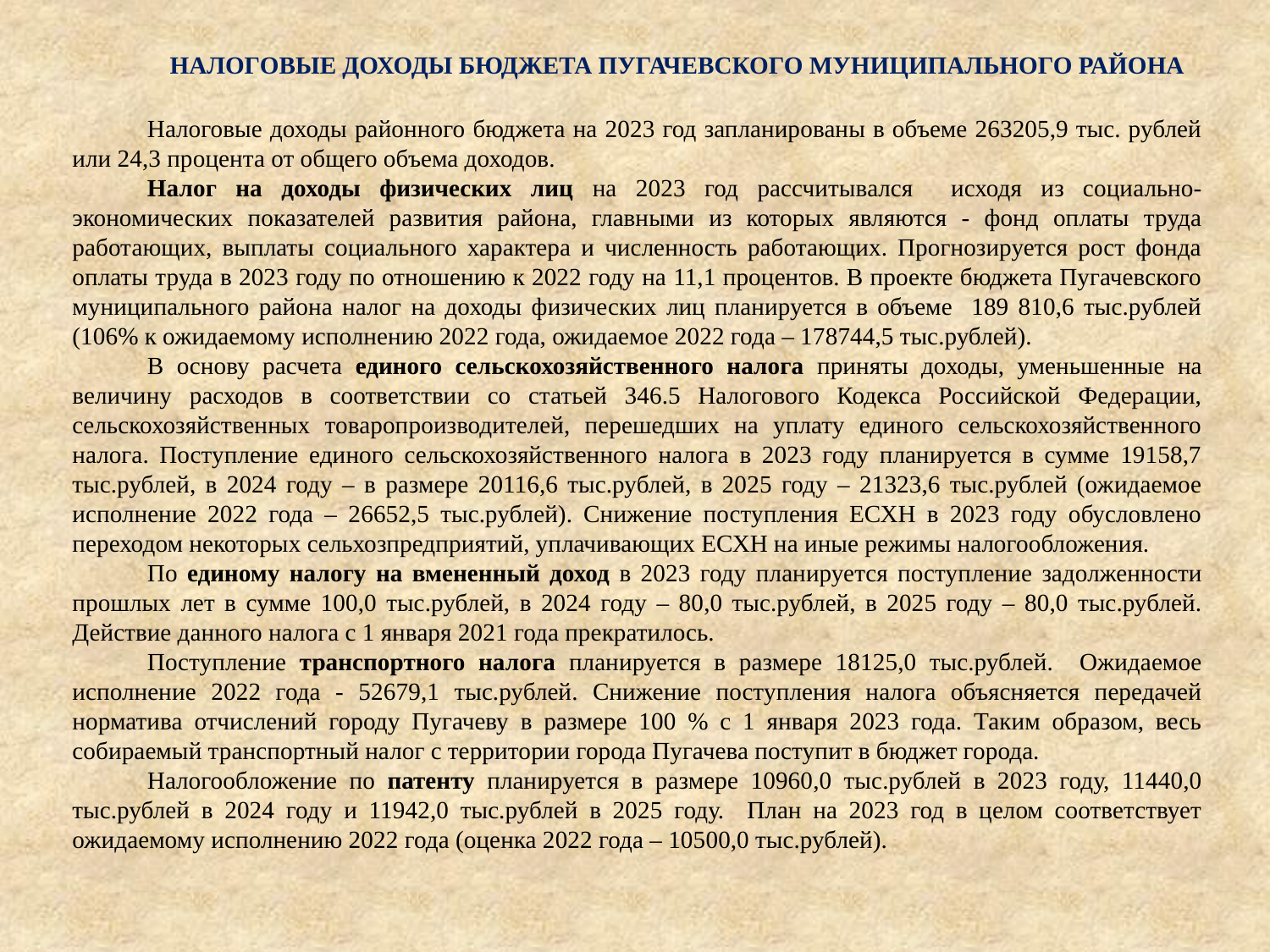

НАЛОГОВЫЕ ДОХОДЫ БЮДЖЕТА ПУГАЧЕВСКОГО МУНИЦИПАЛЬНОГО РАЙОНА

Налоговые доходы районного бюджета на 2023 год запланированы в объеме 263205,9 тыс. рублей или 24,3 процента от общего объема доходов.
Налог на доходы физических лиц на 2023 год рассчитывался  исходя из социально-экономических показателей развития района, главными из которых являются - фонд оплаты труда работающих, выплаты социального характера и численность работающих. Прогнозируется рост фонда оплаты труда в 2023 году по отношению к 2022 году на 11,1 процентов. В проекте бюджета Пугачевского муниципального района налог на доходы физических лиц планируется в объеме  189 810,6 тыс.рублей (106% к ожидаемому исполнению 2022 года, ожидаемое 2022 года – 178744,5 тыс.рублей).
В основу расчета единого сельскохозяйственного налога приняты доходы, уменьшенные на величину расходов в соответствии со статьей 346.5 Налогового Кодекса Российской Федерации, сельскохозяйственных товаропроизводителей, перешедших на уплату единого сельскохозяйственного налога. Поступление единого сельскохозяйственного налога в 2023 году планируется в сумме 19158,7 тыс.рублей, в 2024 году – в размере 20116,6 тыс.рублей, в 2025 году – 21323,6 тыс.рублей (ожидаемое исполнение 2022 года – 26652,5 тыс.рублей). Снижение поступления ЕСХН в 2023 году обусловлено переходом некоторых сельхозпредприятий, уплачивающих ЕСХН на иные режимы налогообложения.
По единому налогу на вмененный доход в 2023 году планируется поступление задолженности прошлых лет в сумме 100,0 тыс.рублей, в 2024 году – 80,0 тыс.рублей, в 2025 году – 80,0 тыс.рублей. Действие данного налога с 1 января 2021 года прекратилось.
Поступление транспортного налога планируется в размере 18125,0 тыс.рублей.  Ожидаемое исполнение 2022 года - 52679,1 тыс.рублей. Снижение поступления налога объясняется передачей норматива отчислений городу Пугачеву в размере 100 % с 1 января 2023 года. Таким образом, весь собираемый транспортный налог с территории города Пугачева поступит в бюджет города.
Налогообложение по патенту планируется в размере 10960,0 тыс.рублей в 2023 году, 11440,0 тыс.рублей в 2024 году и 11942,0 тыс.рублей в 2025 году.  План на 2023 год в целом соответствует ожидаемому исполнению 2022 года (оценка 2022 года – 10500,0 тыс.рублей).